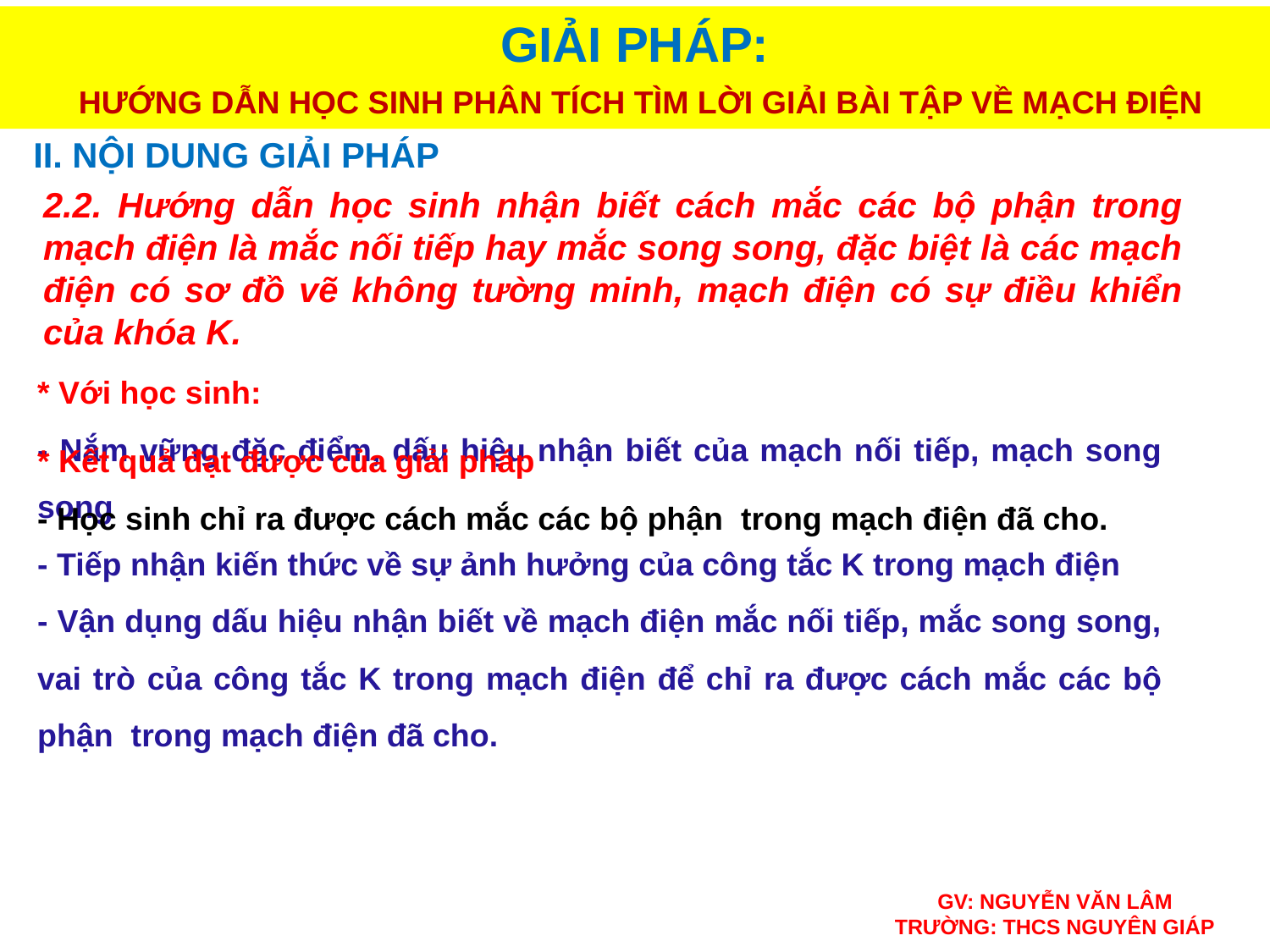

GIẢI PHÁP:
 HƯỚNG DẪN HỌC SINH PHÂN TÍCH TÌM LỜI GIẢI BÀI TẬP VỀ MẠCH ĐIỆN
II. NỘI DUNG GIẢI PHÁP
2.2. Hướng dẫn học sinh nhận biết cách mắc các bộ phận trong mạch điện là mắc nối tiếp hay mắc song song, đặc biệt là các mạch điện có sơ đồ vẽ không tường minh, mạch điện có sự điều khiển của khóa K.
* Với học sinh:
- Nắm vững đặc điểm, dấu hiệu nhận biết của mạch nối tiếp, mạch song song
- Tiếp nhận kiến thức về sự ảnh hưởng của công tắc K trong mạch điện
- Vận dụng dấu hiệu nhận biết về mạch điện mắc nối tiếp, mắc song song, vai trò của công tắc K trong mạch điện để chỉ ra được cách mắc các bộ phận  trong mạch điện đã cho.
* Kết quả đạt được của giải pháp
- Học sinh chỉ ra được cách mắc các bộ phận  trong mạch điện đã cho.
GV: NGUYỄN VĂN LÂM
TRƯỜNG: THCS NGUYÊN GIÁP